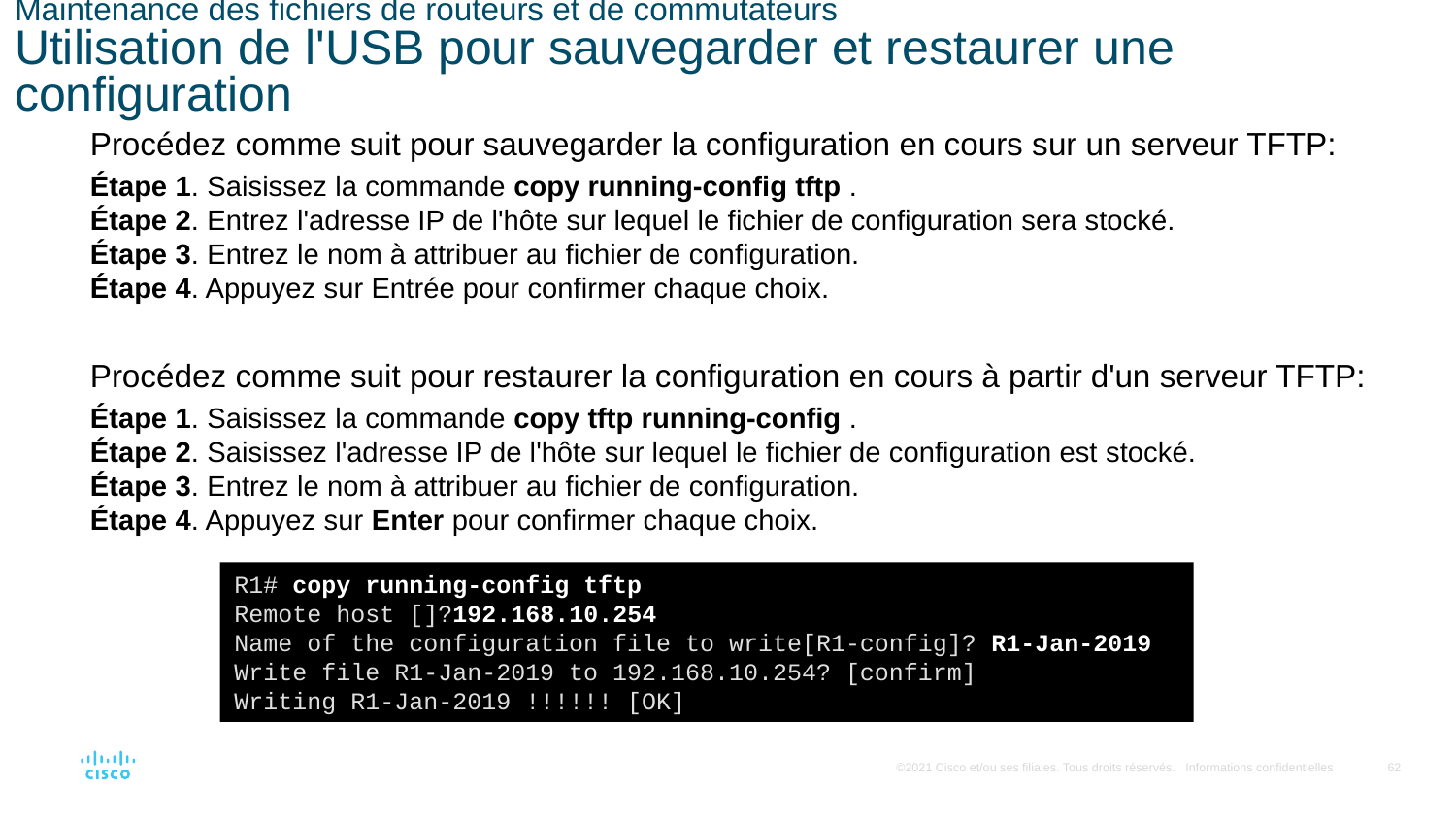

# Maintenance des fichiers de routeurs et de commutateurs Utilisation de l'USB pour sauvegarder et restaurer une configuration
Procédez comme suit pour sauvegarder la configuration en cours sur un serveur TFTP:
Étape 1. Saisissez la commande copy running-config tftp .
Étape 2. Entrez l'adresse IP de l'hôte sur lequel le fichier de configuration sera stocké.
Étape 3. Entrez le nom à attribuer au fichier de configuration.
Étape 4. Appuyez sur Entrée pour confirmer chaque choix.

Procédez comme suit pour restaurer la configuration en cours à partir d'un serveur TFTP:
Étape 1. Saisissez la commande copy tftp running-config .
Étape 2. Saisissez l'adresse IP de l'hôte sur lequel le fichier de configuration est stocké.
Étape 3. Entrez le nom à attribuer au fichier de configuration.
Étape 4. Appuyez sur Enter pour confirmer chaque choix.

R1# copy running-config tftp
Remote host []?192.168.10.254
Name of the configuration file to write[R1-config]? R1-Jan-2019
Write file R1-Jan-2019 to 192.168.10.254? [confirm]
Writing R1-Jan-2019 !!!!!! [OK]